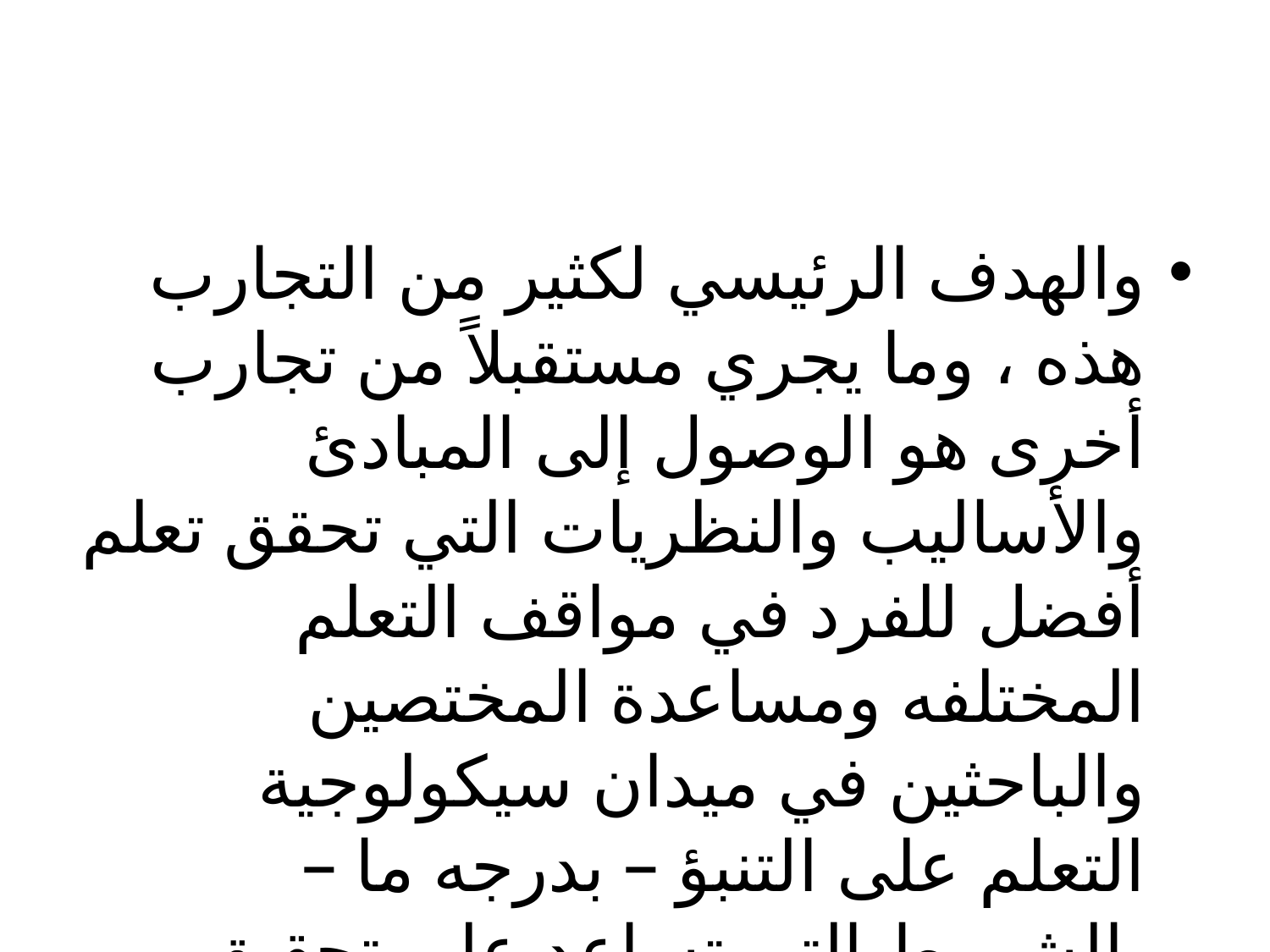

والهدف الرئيسي لكثير من التجارب هذه ، وما يجري مستقبلاً من تجارب أخرى هو الوصول إلى المبادئ والأساليب والنظريات التي تحقق تعلم أفضل للفرد في مواقف التعلم المختلفه ومساعدة المختصين والباحثين في ميدان سيكولوجية التعلم على التنبؤ – بدرجه ما – بالشروط التي تساعد على تحقيق أهداف عملية التعلم .